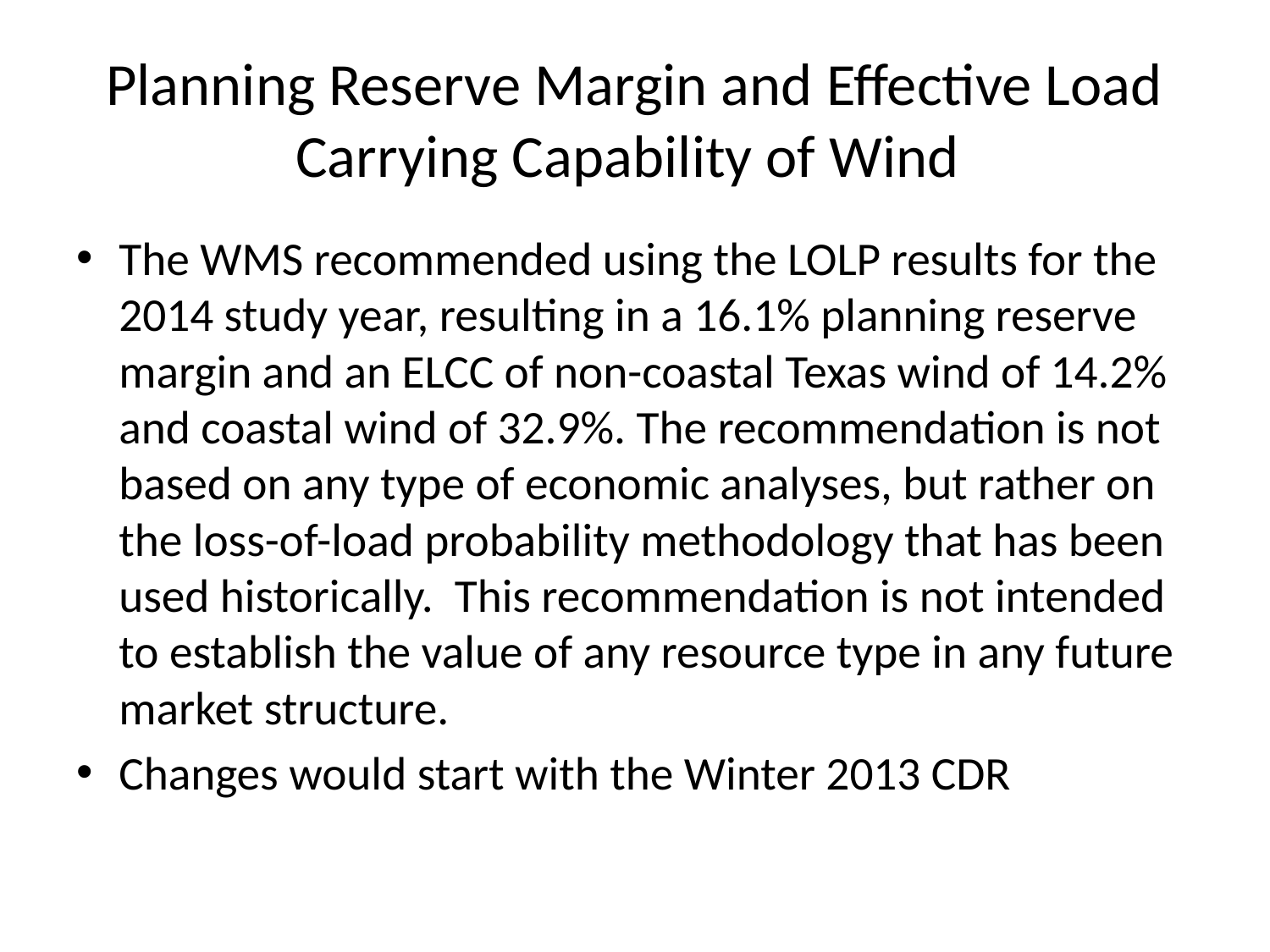

# Planning Reserve Margin and Effective Load Carrying Capability of Wind
The WMS recommended using the LOLP results for the 2014 study year, resulting in a 16.1% planning reserve margin and an ELCC of non-coastal Texas wind of 14.2% and coastal wind of 32.9%. The recommendation is not based on any type of economic analyses, but rather on the loss-of-load probability methodology that has been used historically.  This recommendation is not intended to establish the value of any resource type in any future market structure.
Changes would start with the Winter 2013 CDR